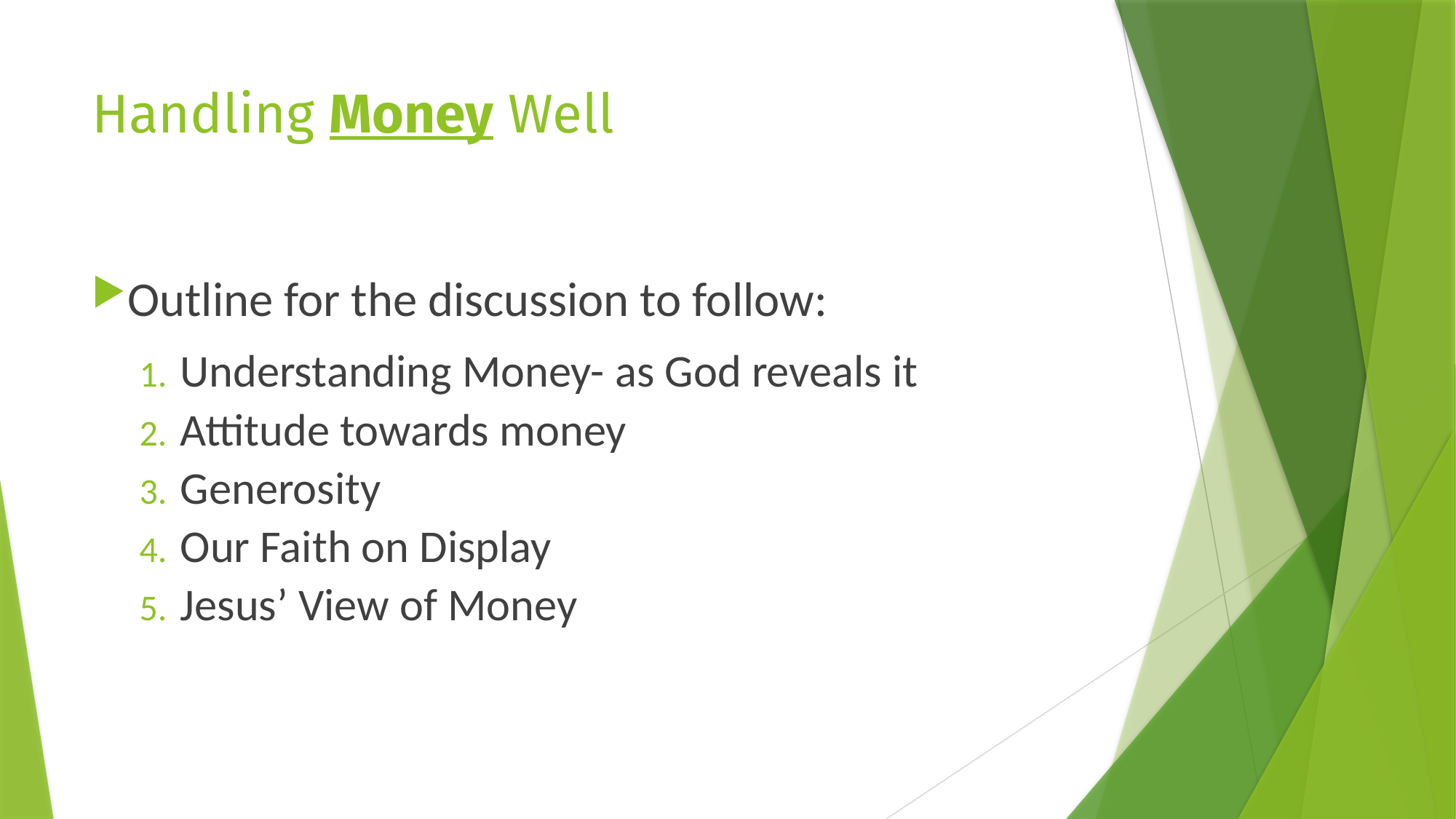

# Handling Money Well
Outline for the discussion to follow:
Understanding Money- as God reveals it
Attitude towards money
Generosity
Our Faith on Display
Jesus’ View of Money